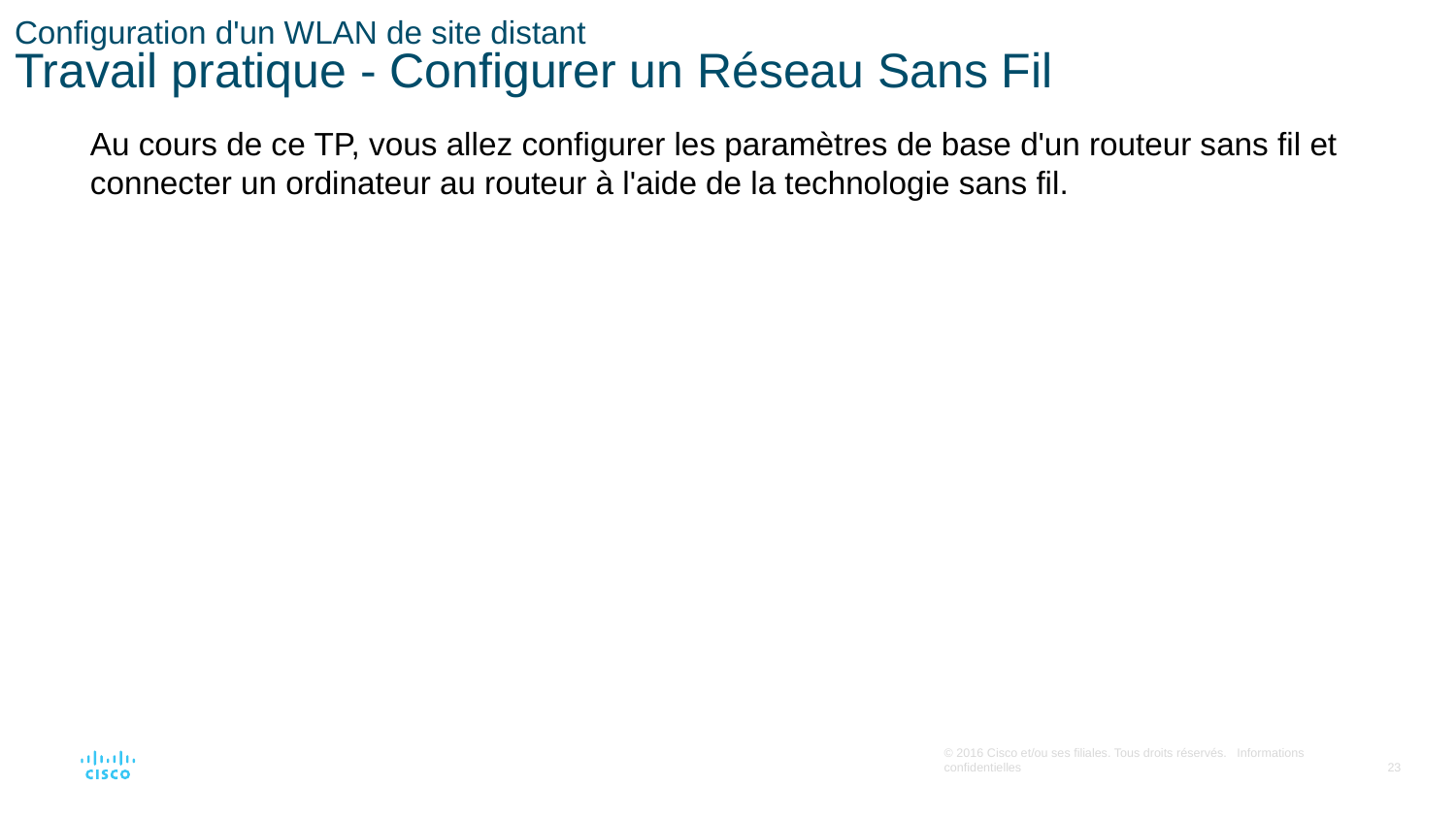

# Configuration d'un WLAN de site distant Travail pratique - Configurer un Réseau Sans Fil
Au cours de ce TP, vous allez configurer les paramètres de base d'un routeur sans fil et connecter un ordinateur au routeur à l'aide de la technologie sans fil.